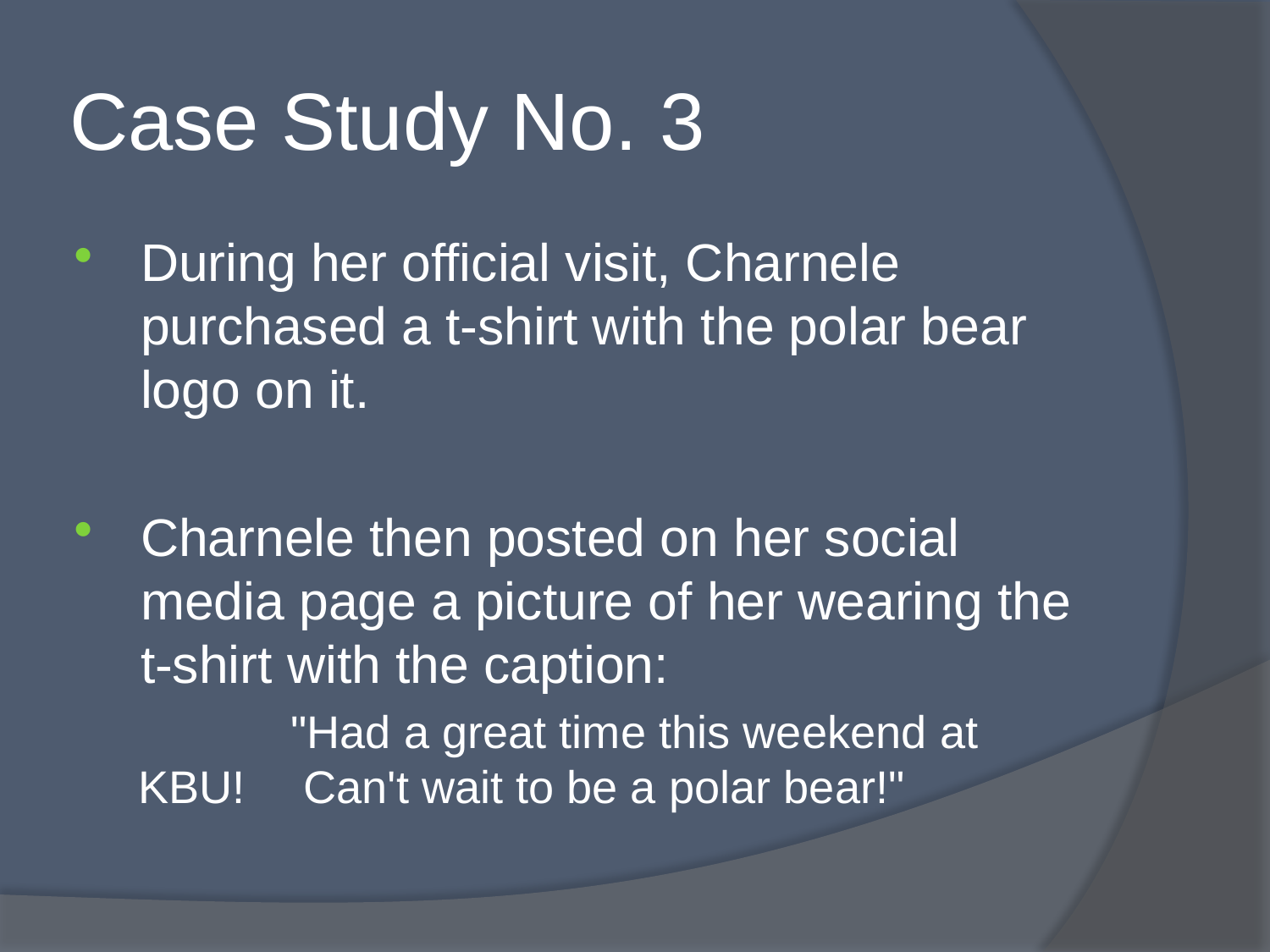

# Case Study No. 3
During her official visit, Charnele purchased a t-shirt with the polar bear logo on it.

Charnele then posted on her social media page a picture of her wearing the t-shirt with the caption:
	  "Had a great time this weekend at KBU! 	   Can't wait to be a polar bear!"